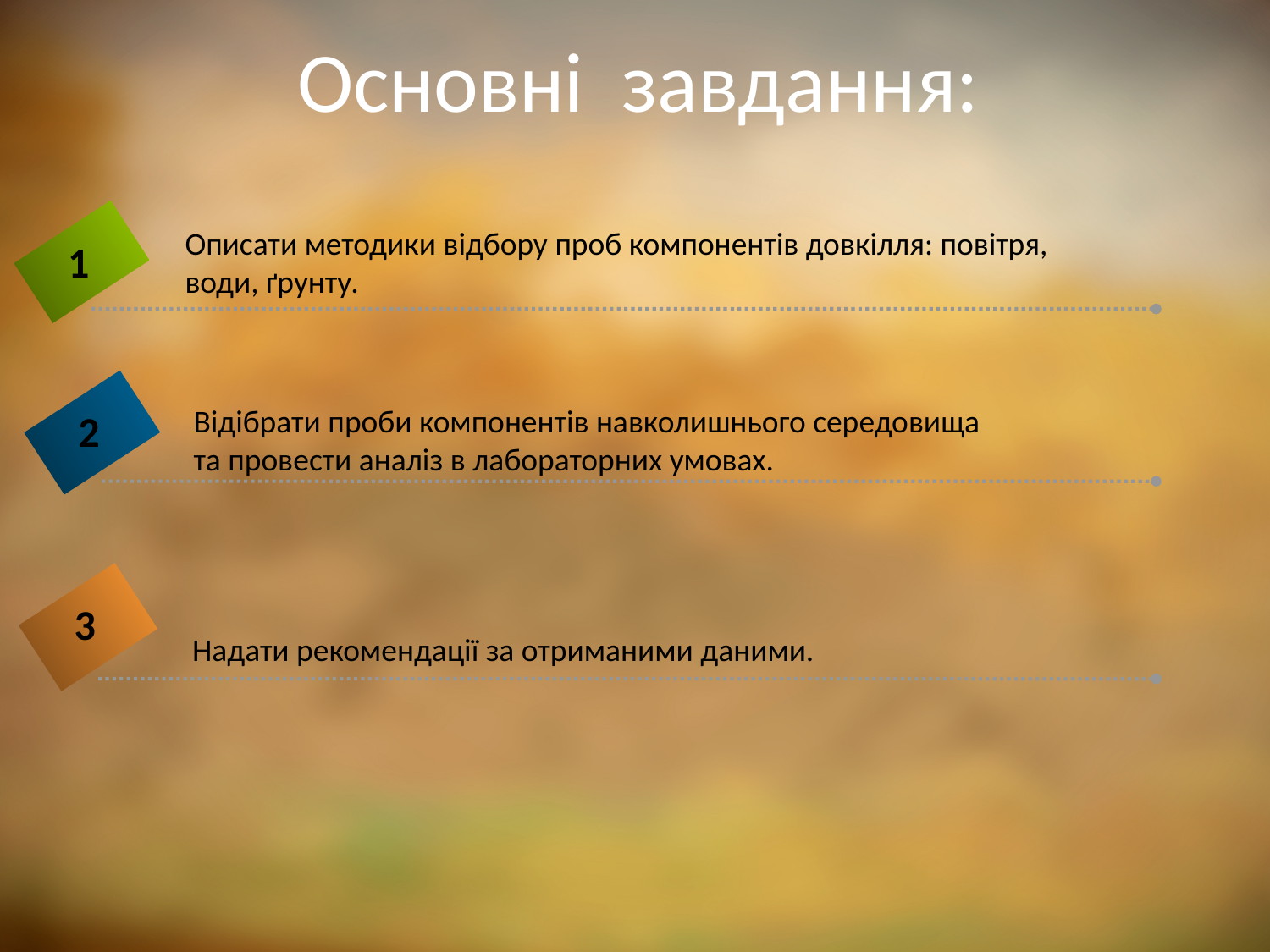

# Основні  завдання:
Описати методики відбору проб компонентів довкілля: повітря, води, ґрунту.

1

Відібрати проби компонентів навколишнього середовища
та провести аналіз в лабораторних умовах.
2

3
Надати рекомендації за отриманими даними.